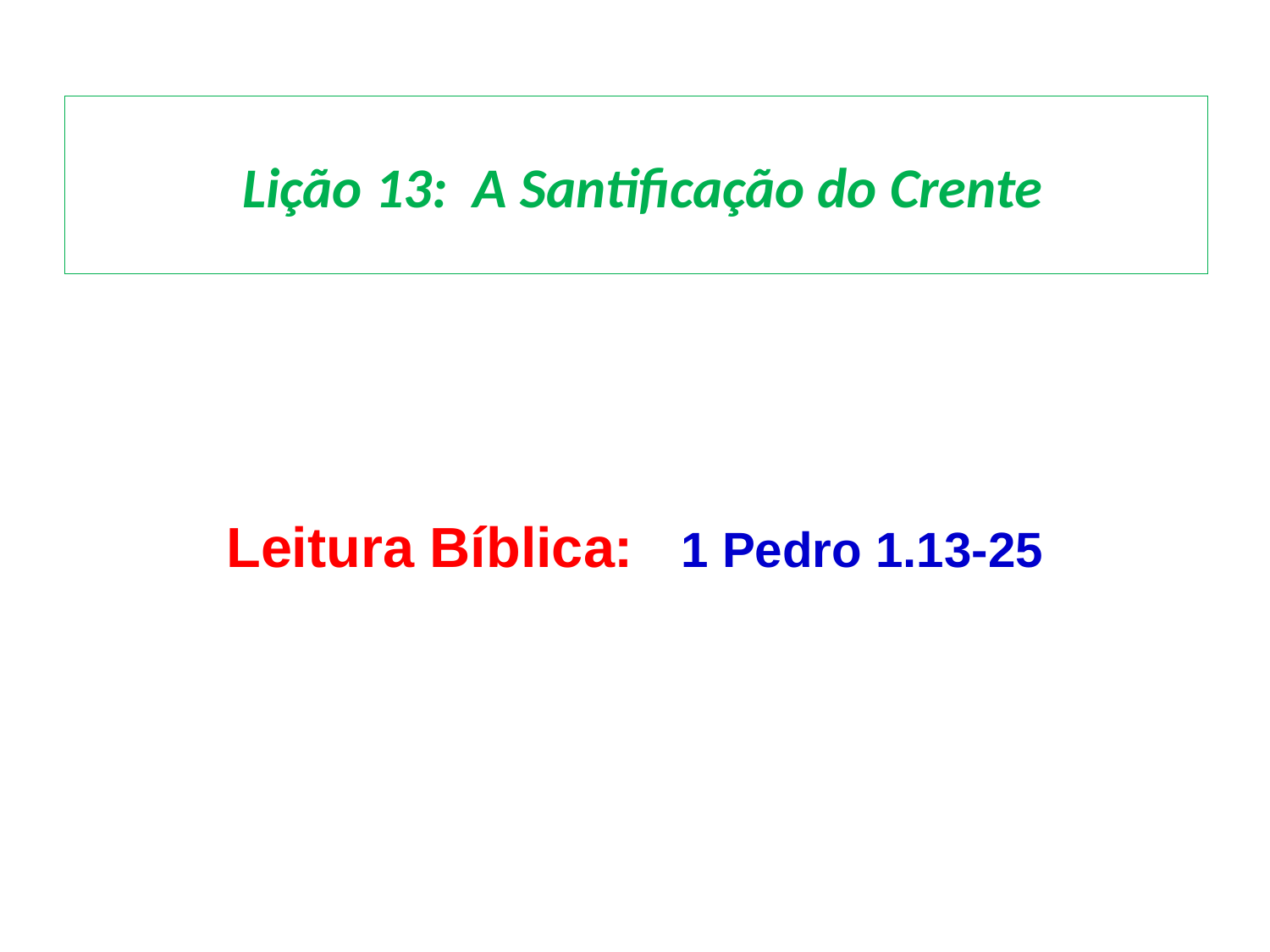

# Lição 13:  A Santificação do Crente

Leitura Bíblica:   1 Pedro 1.13-25